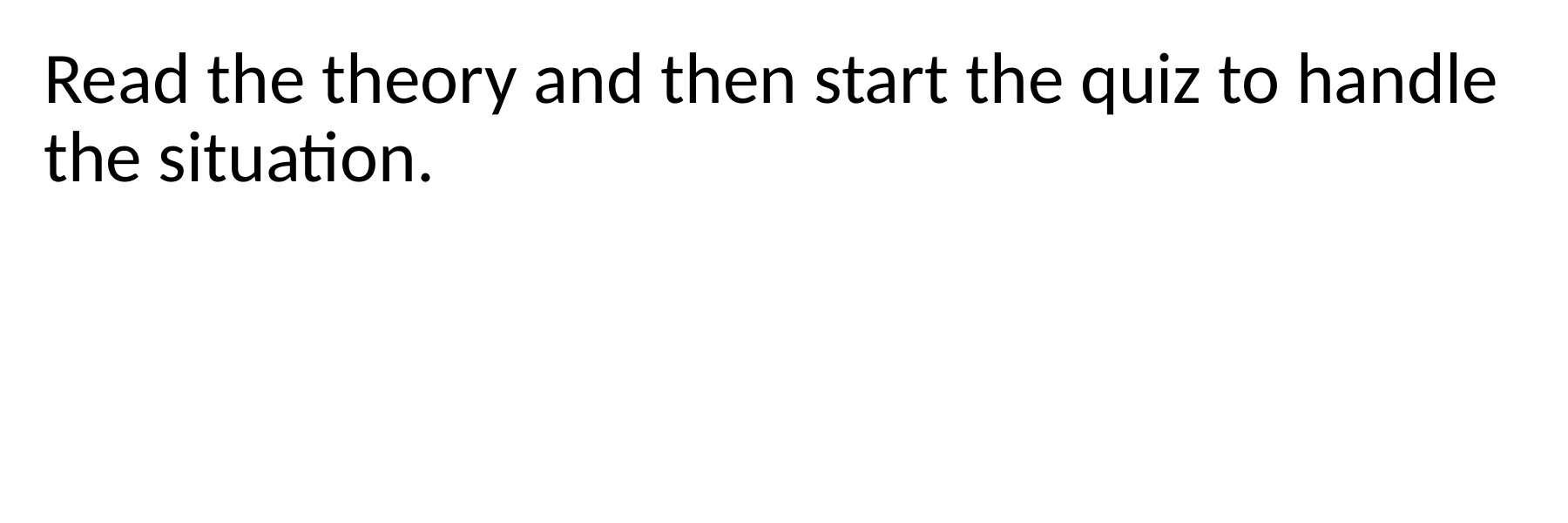

Read the theory and then start the quiz to handle the situation.